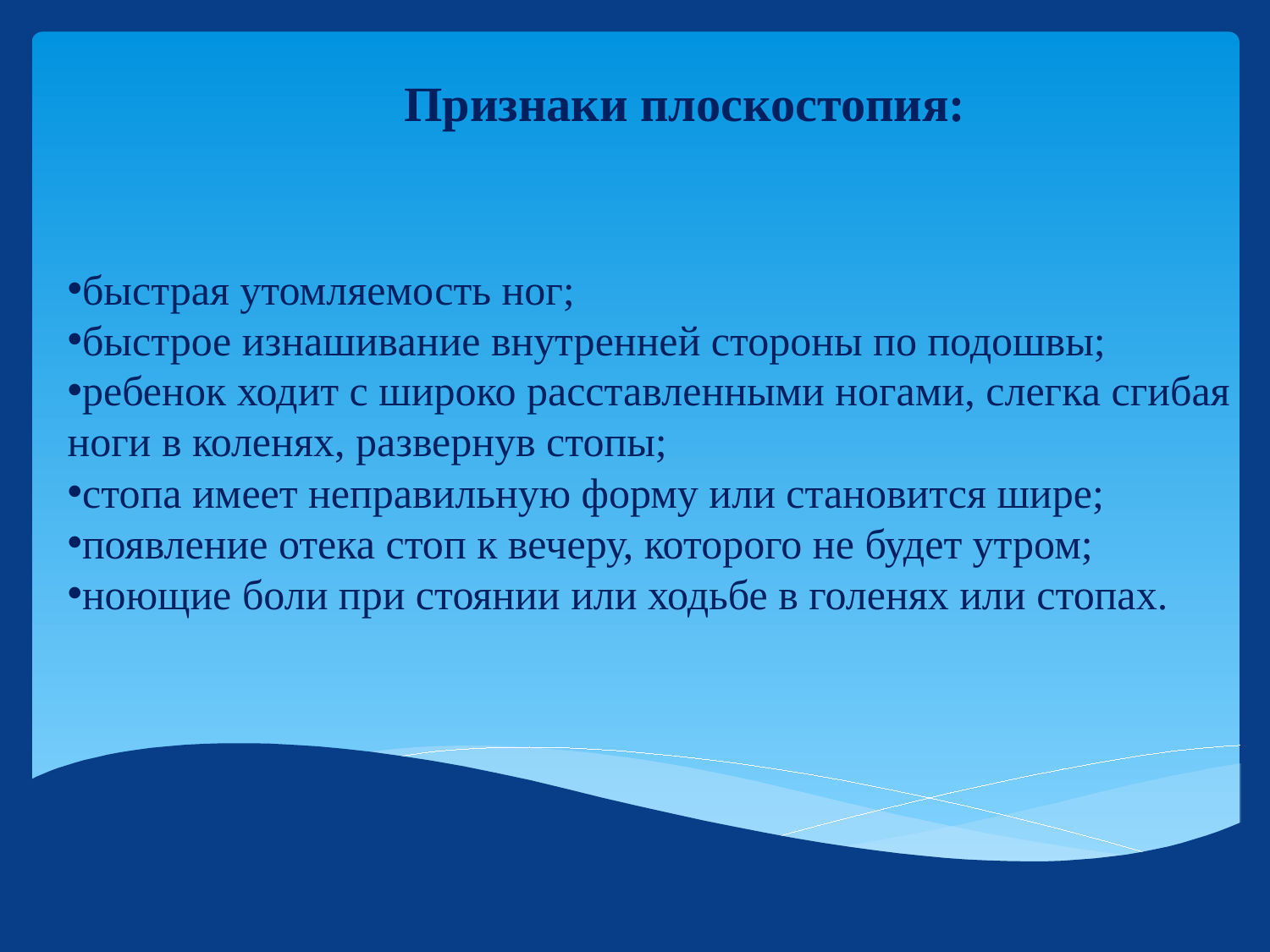

Признаки плоскостопия:

быстрая утомляемость ног;
быстрое изнашивание внутренней стороны по подошвы;
ребенок ходит с широко расставленными ногами, слегка сгибая ноги в коленях, развернув стопы;
стопа имеет неправильную форму или становится шире;
появление отека стоп к вечеру, которого не будет утром;
ноющие боли при стоянии или ходьбе в голенях или стопах.